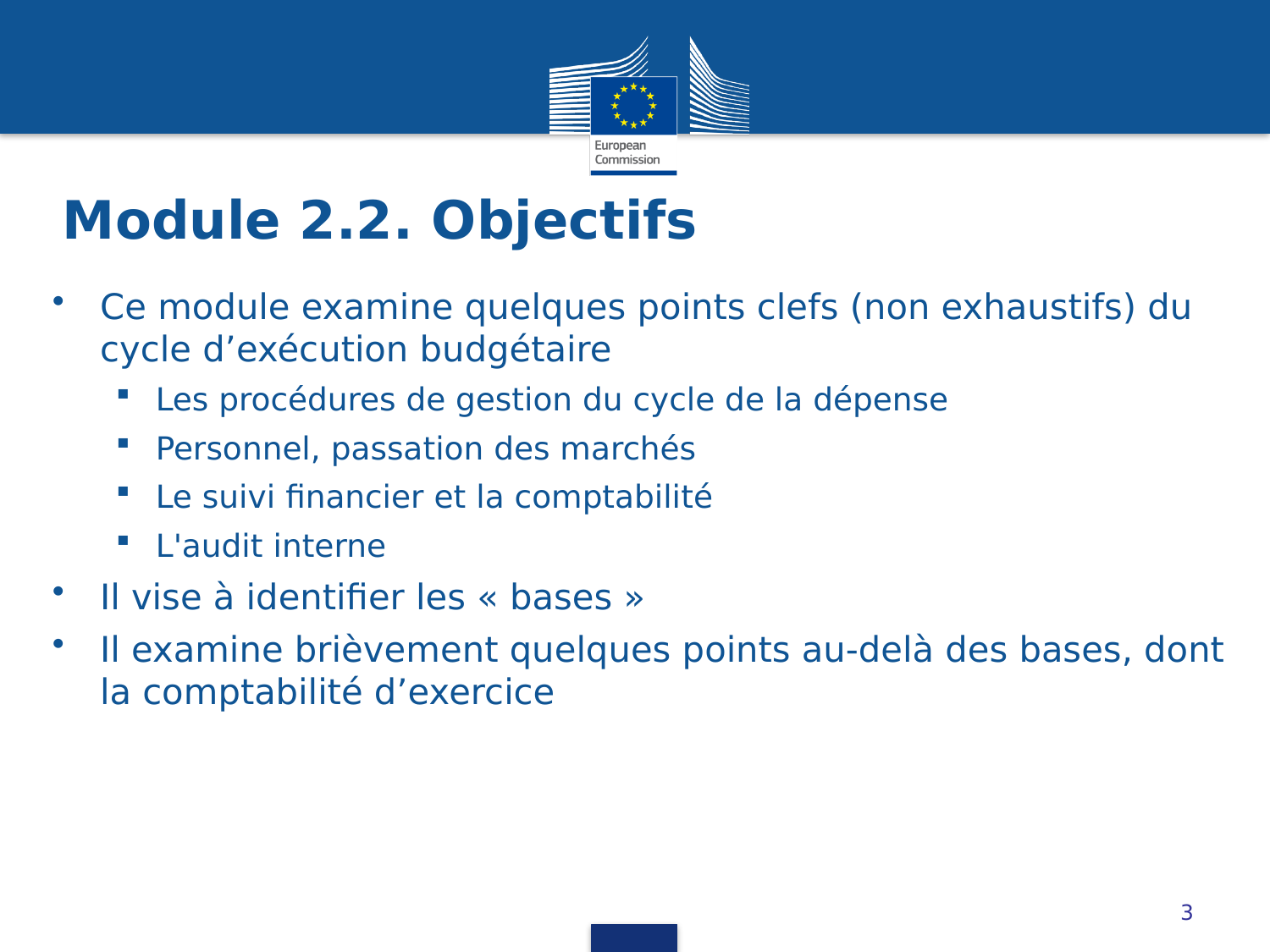

Module 2.2. Objectifs
Ce module examine quelques points clefs (non exhaustifs) du cycle d’exécution budgétaire
Les procédures de gestion du cycle de la dépense
Personnel, passation des marchés
Le suivi financier et la comptabilité
L'audit interne
Il vise à identifier les « bases »
Il examine brièvement quelques points au-delà des bases, dont la comptabilité d’exercice

3